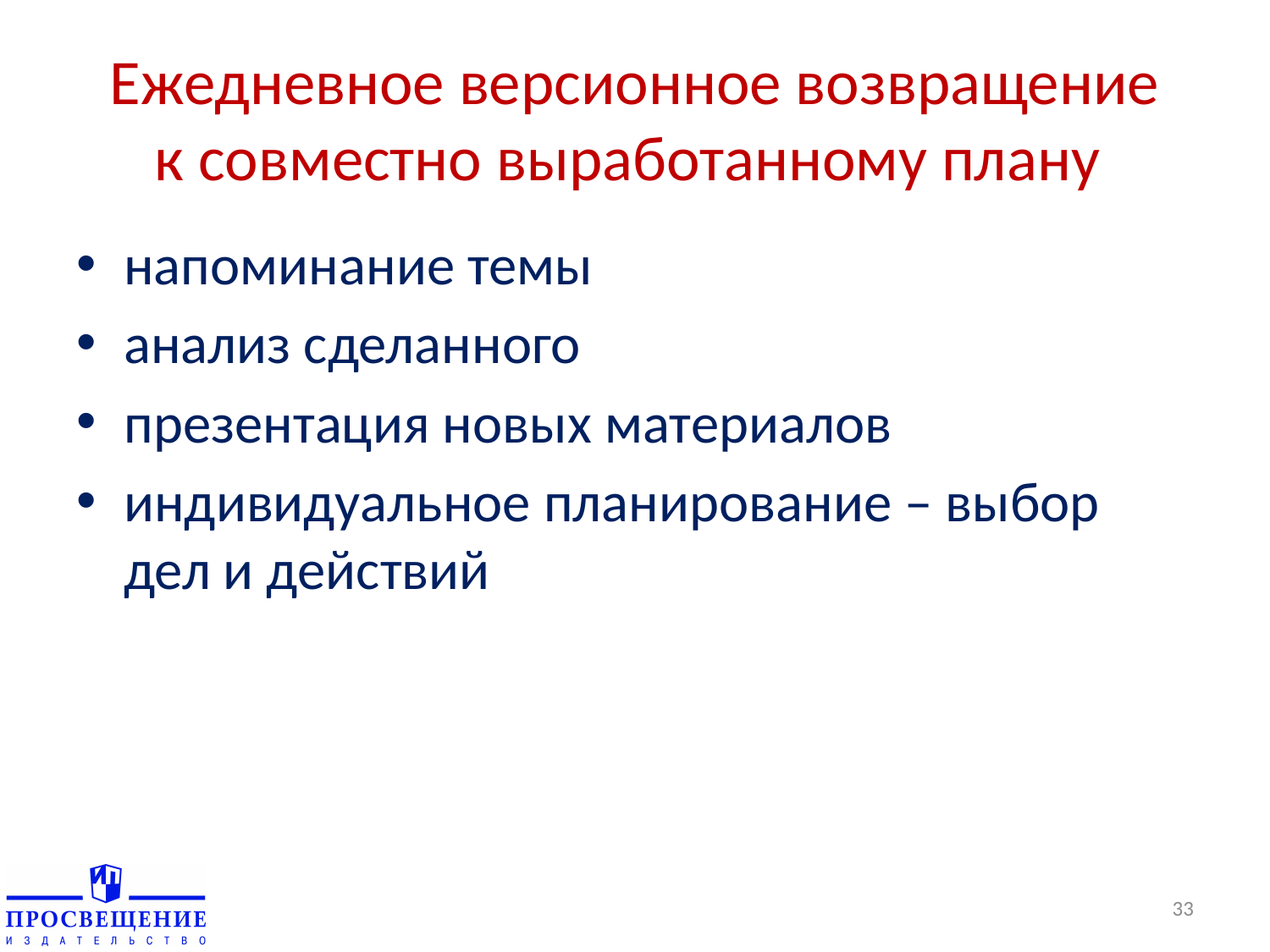

# Ежедневное версионное возвращение к совместно выработанному плану
напоминание темы
анализ сделанного
презентация новых материалов
индивидуальное планирование – выбор дел и действий
33